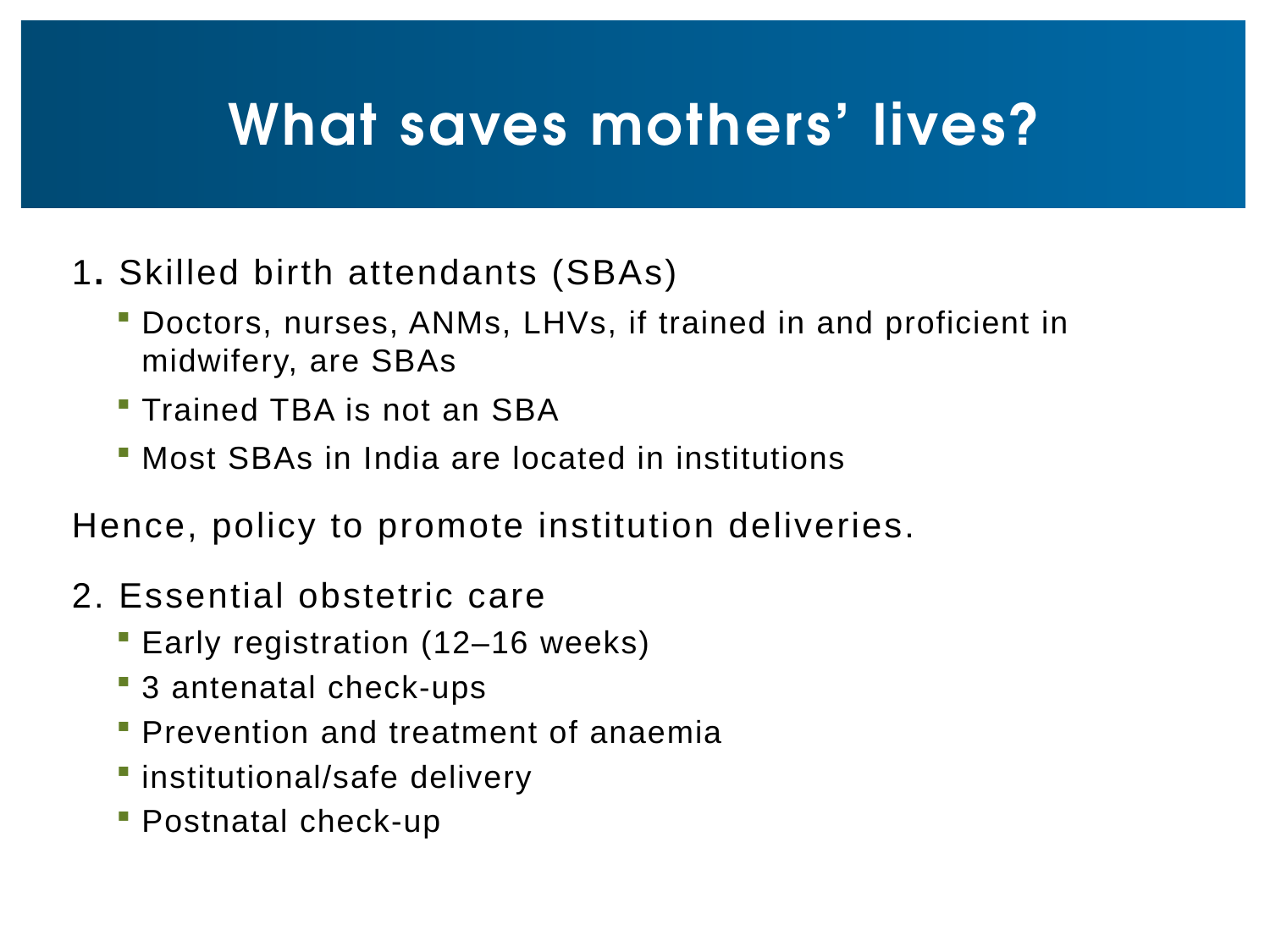

# What saves mothers’ lives?
1. Skilled birth attendants (SBAs)
Doctors, nurses, ANMs, LHVs, if trained in and proficient in midwifery, are SBAs
Trained TBA is not an SBA
Most SBAs in India are located in institutions
Hence, policy to promote institution deliveries.
2. Essential obstetric care
Early registration (12–16 weeks)
3 antenatal check-ups
Prevention and treatment of anaemia
institutional/safe delivery
Postnatal check-up